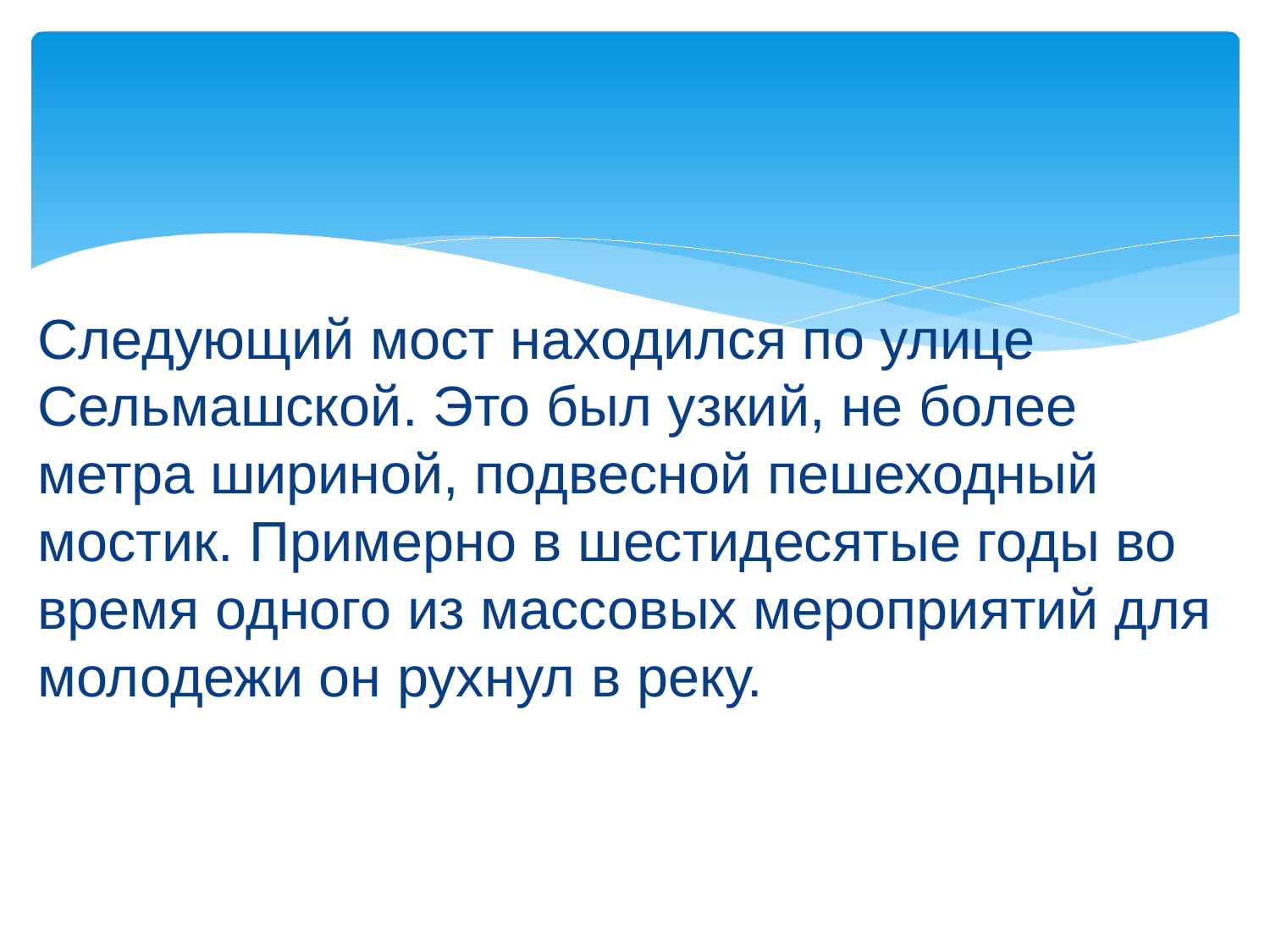

Следующий мост находился по улице Сельмашской. Это был узкий, не более метра шириной, подвесной пешеходный мостик. Примерно в шестидесятые годы во время одного из массовых мероприятий для молодежи он рухнул в реку.